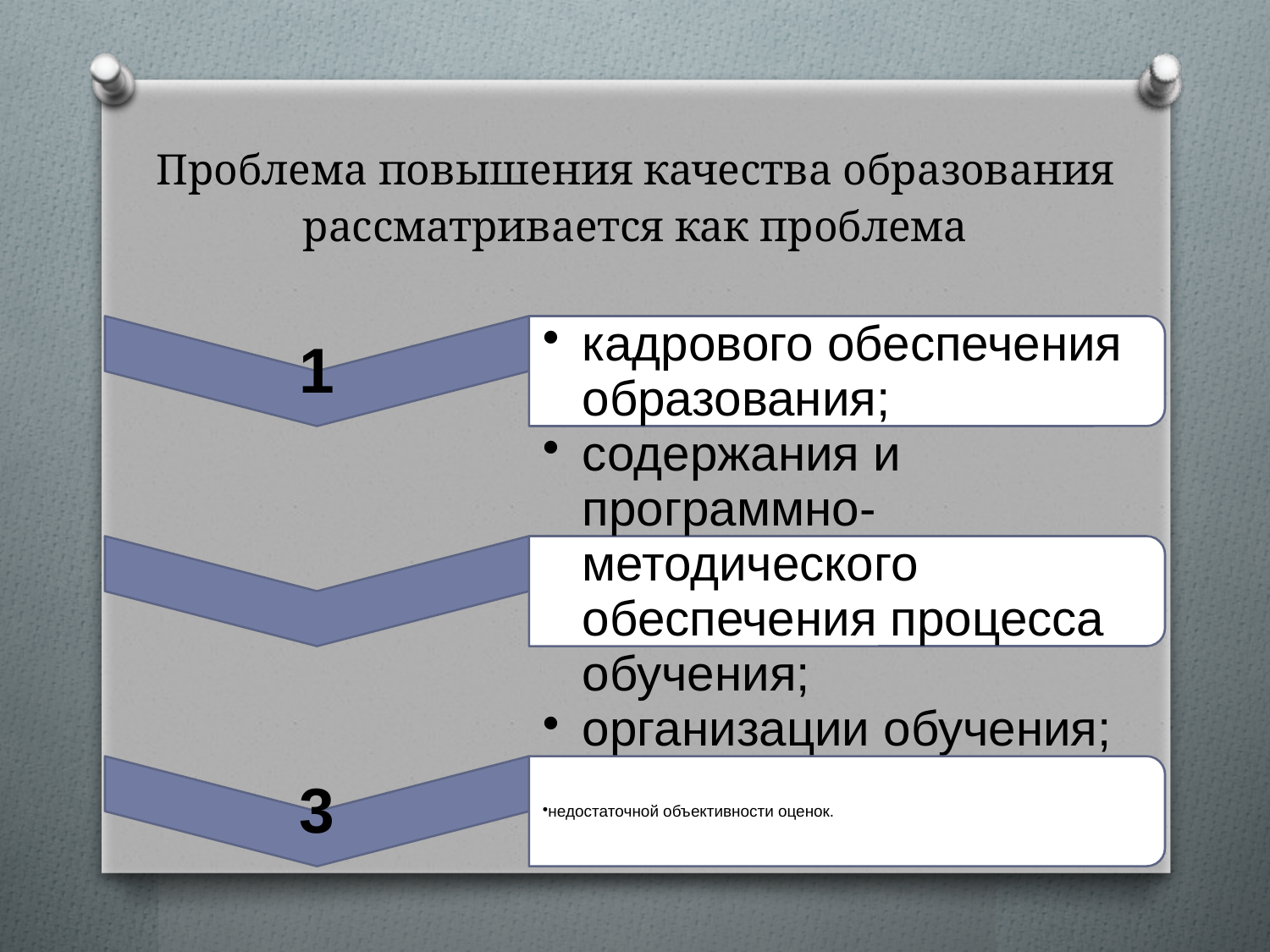

# Проблема повышения качества образования рассматривается как проблема
1
кадрового обеспечения образования;
содержания и программно-методического обеспечения процесса обучения;
организации обучения;
3
недостаточной объективности оценок.